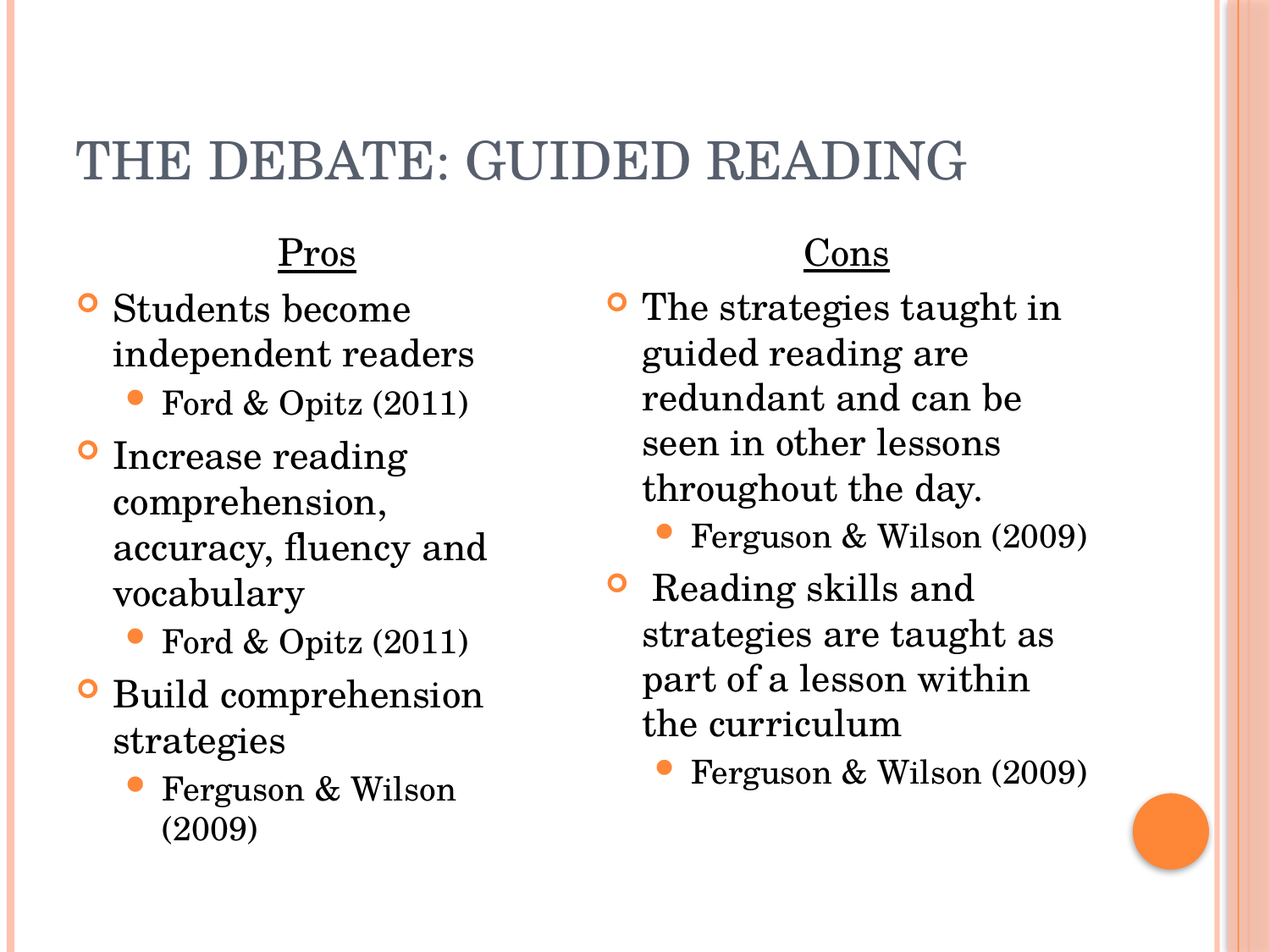

# The Debate: Guided Reading
Pros
Students become independent readers
Ford & Opitz (2011)
Increase reading comprehension, accuracy, fluency and vocabulary
Ford & Opitz (2011)
Build comprehension strategies
Ferguson & Wilson (2009)

Cons
The strategies taught in guided reading are redundant and can be seen in other lessons throughout the day.
Ferguson & Wilson (2009)
 Reading skills and strategies are taught as part of a lesson within the curriculum
Ferguson & Wilson (2009)